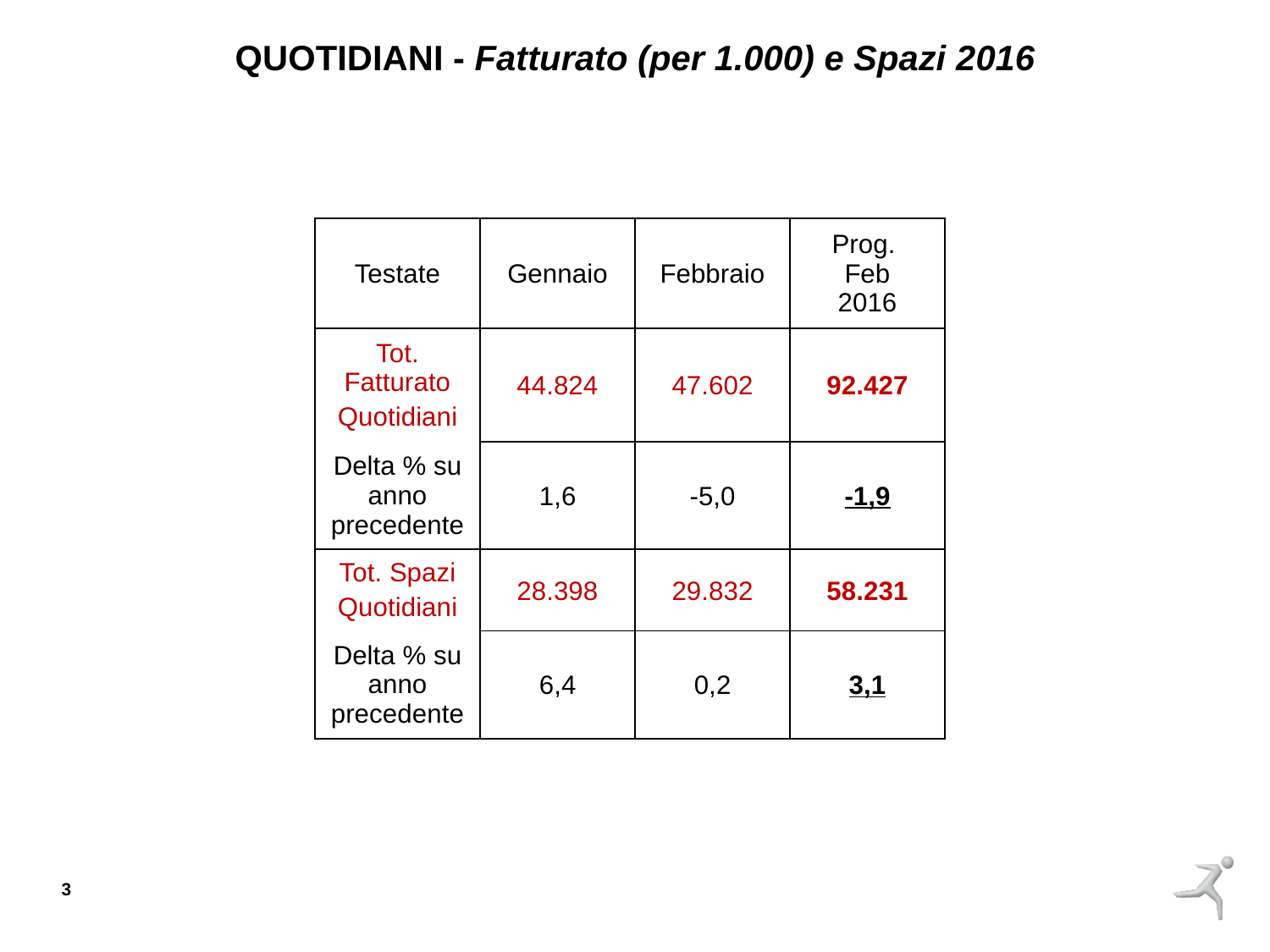

QUOTIDIANI - Fatturato (per 1.000) e Spazi 2016
| Testate | Gennaio | Febbraio | Prog. Feb 2016 |
| --- | --- | --- | --- |
| Tot. Fatturato Quotidiani | 44.824 | 47.602 | 92.427 |
| Delta % su anno precedente | 1,6 | -5,0 | -1,9 |
| Tot. Spazi Quotidiani | 28.398 | 29.832 | 58.231 |
| Delta % su anno precedente | 6,4 | 0,2 | 3,1 |